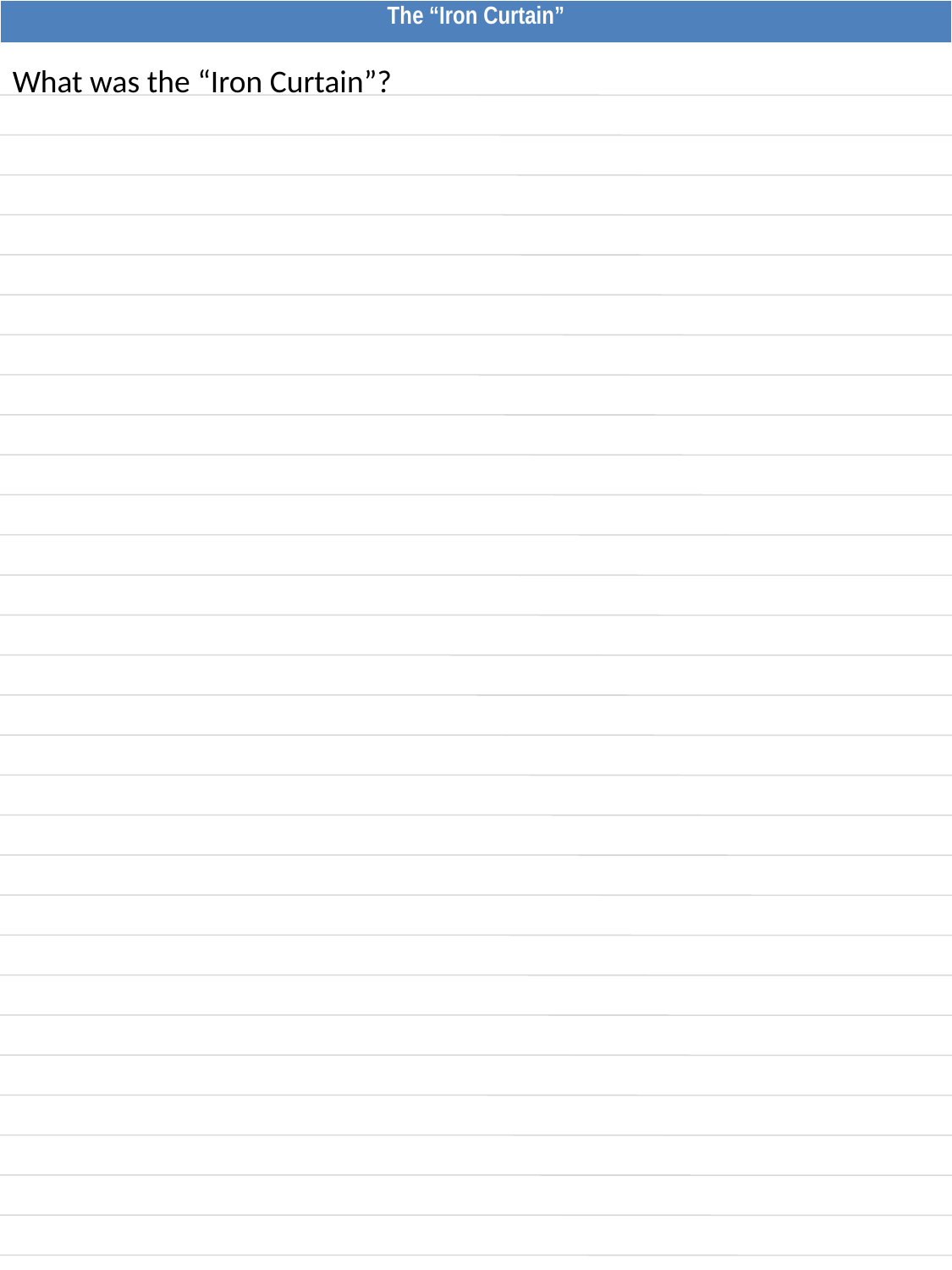

| The “Iron Curtain” |
| --- |
What was the “Iron Curtain”?